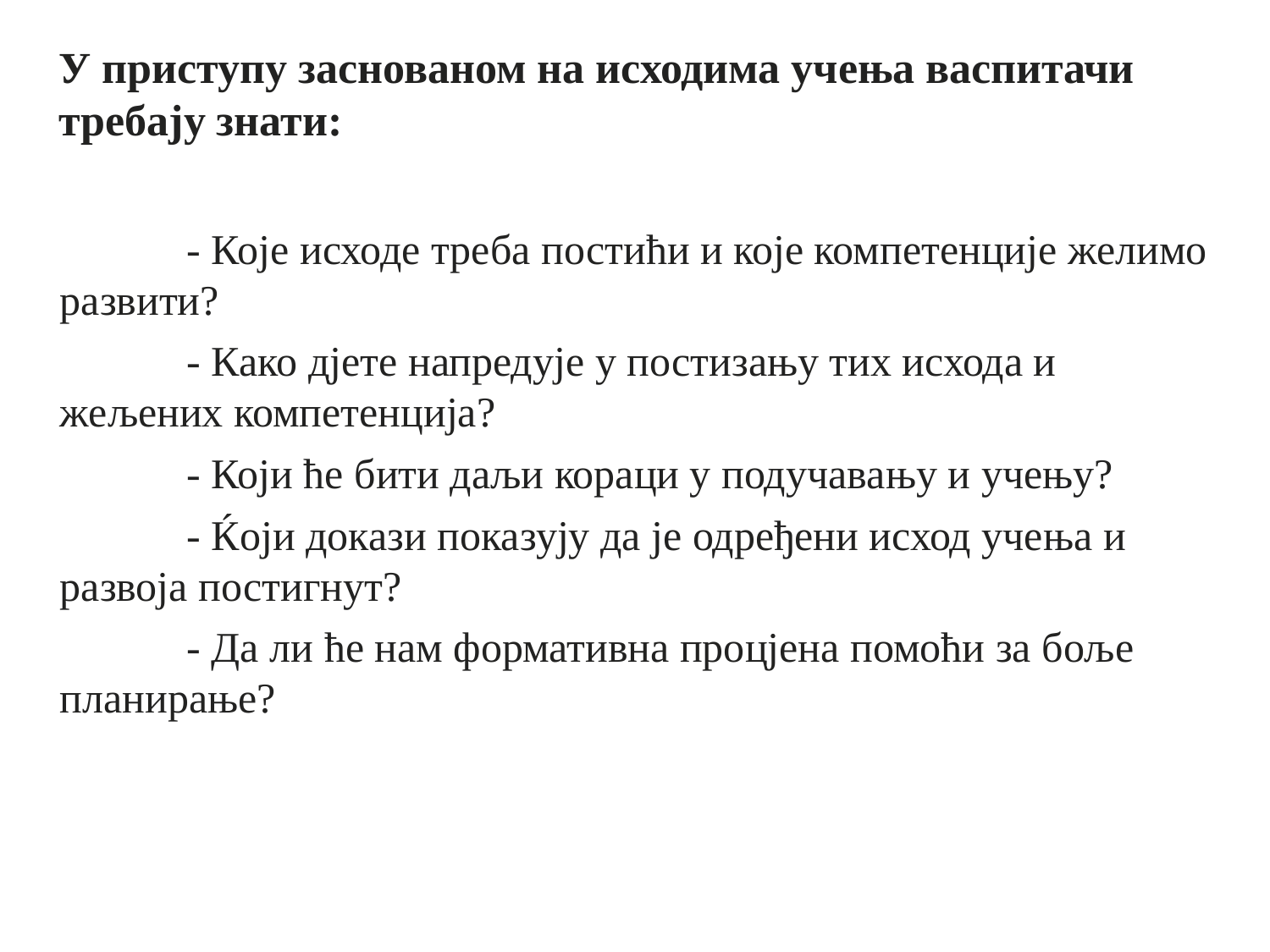

# У приступу заснованом на исходима учења васпитачи требају знати:
	- Које исходе треба постићи и које компетенције желимо развити?
	- Како дјете напредује у постизању тих исхода и жељених компетенција?
	- Који ће бити даљи кораци у подучавању и учењу?
	- Ќоји докази показују да је одређени исход учења и развоја постигнут?
	- Да ли ће нам формативна процјена помоћи за боље планирање?

5